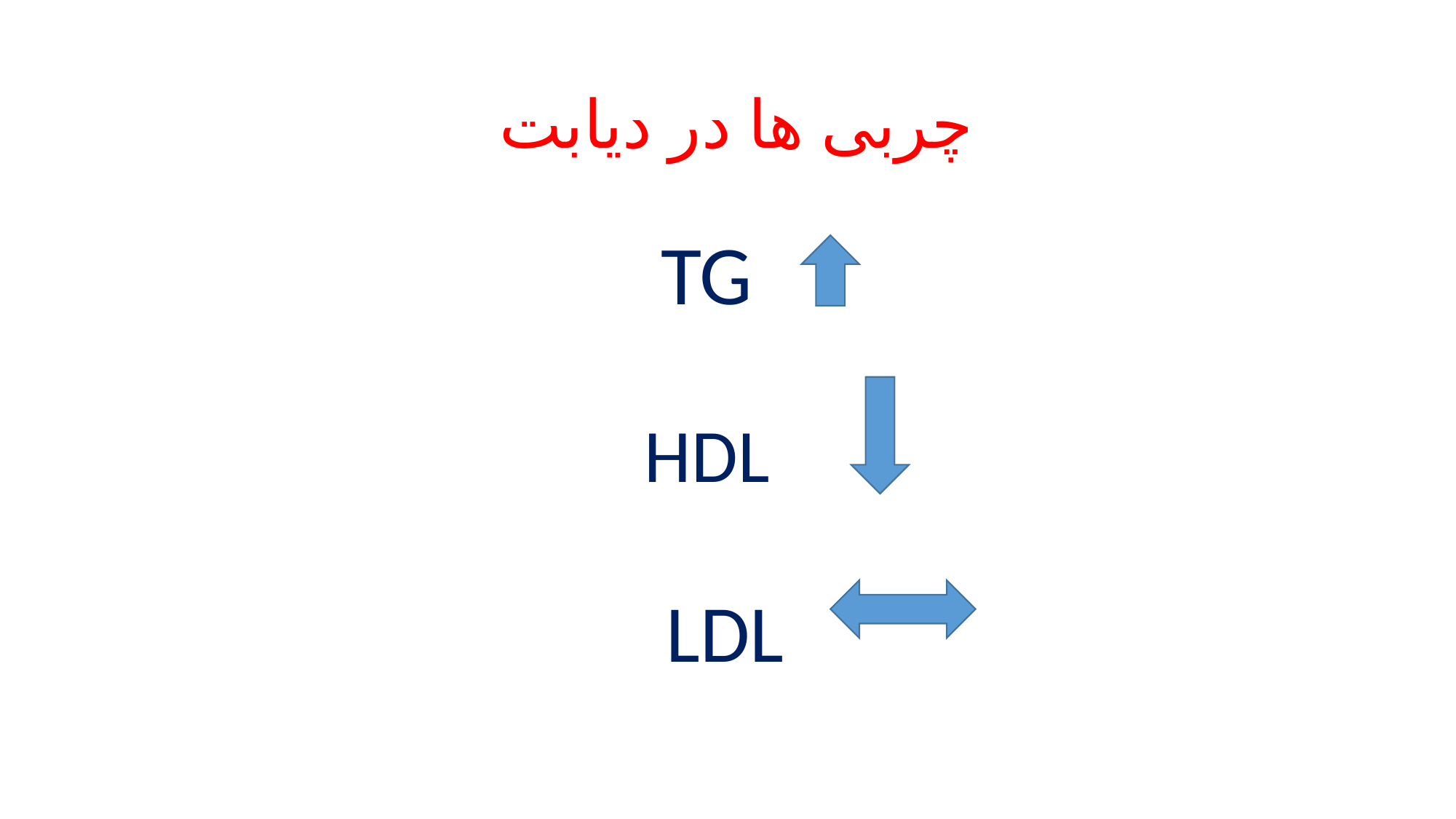

# چربی ها در دیابت
TG

   HDL

  LDL